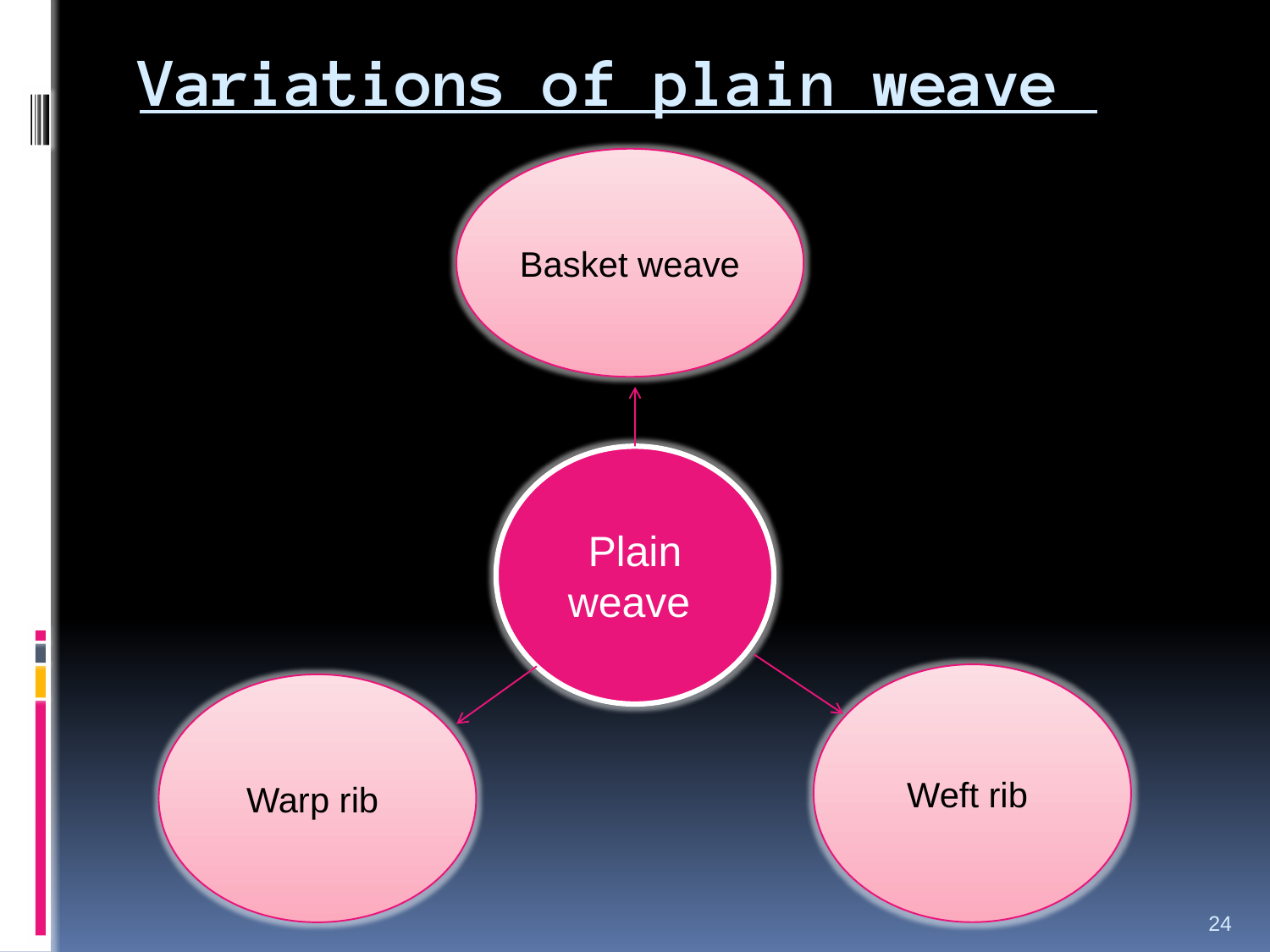

# Variations of plain weave
Basket weave
Plain weave
Weft rib
Warp rib
24